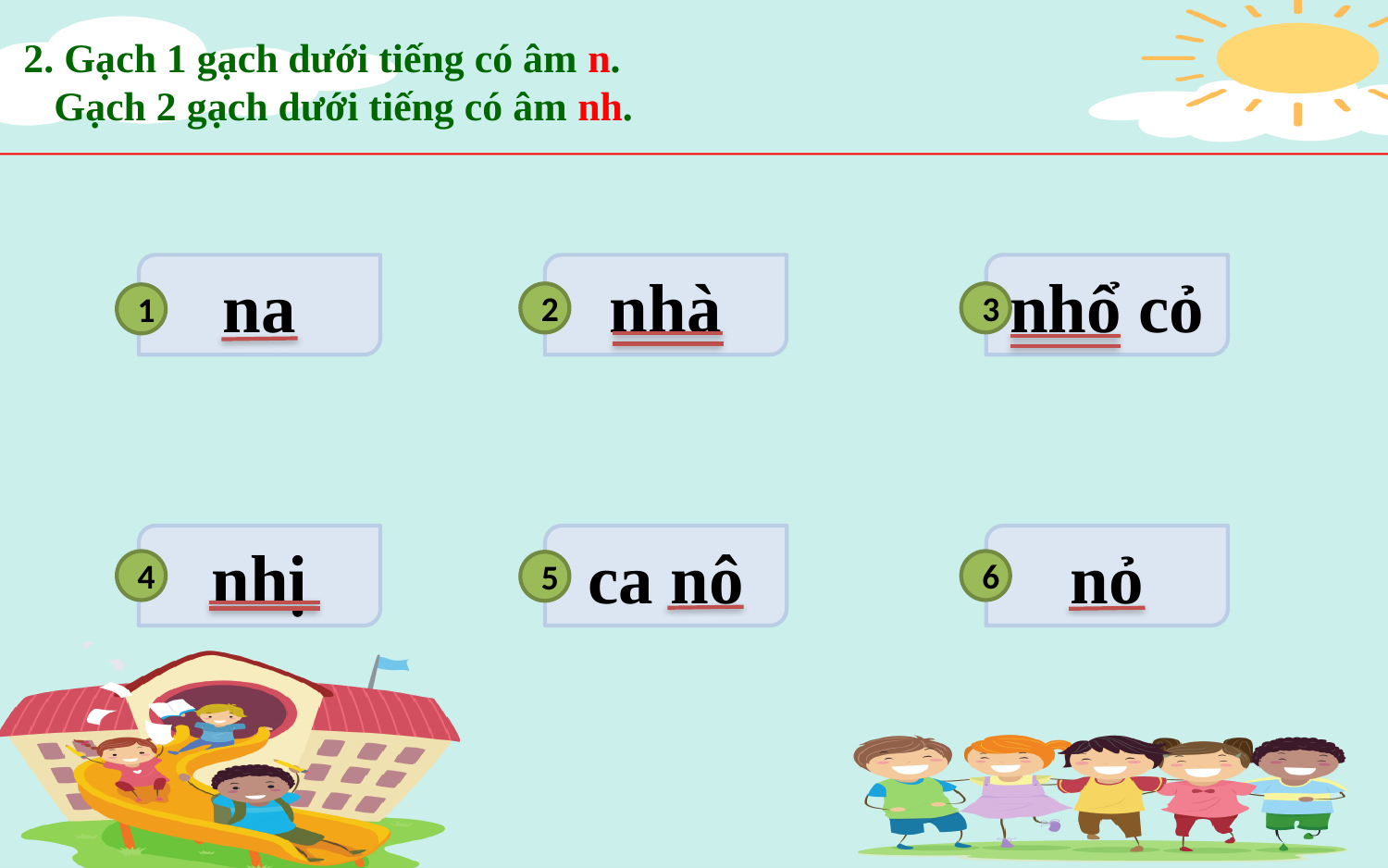

2. Gạch 1 gạch dưới tiếng có âm n.
   Gạch 2 gạch dưới tiếng có âm nh.

na
nhà
nhổ cỏ
3
2
1
nhị
ca nô
nỏ
4
6
5